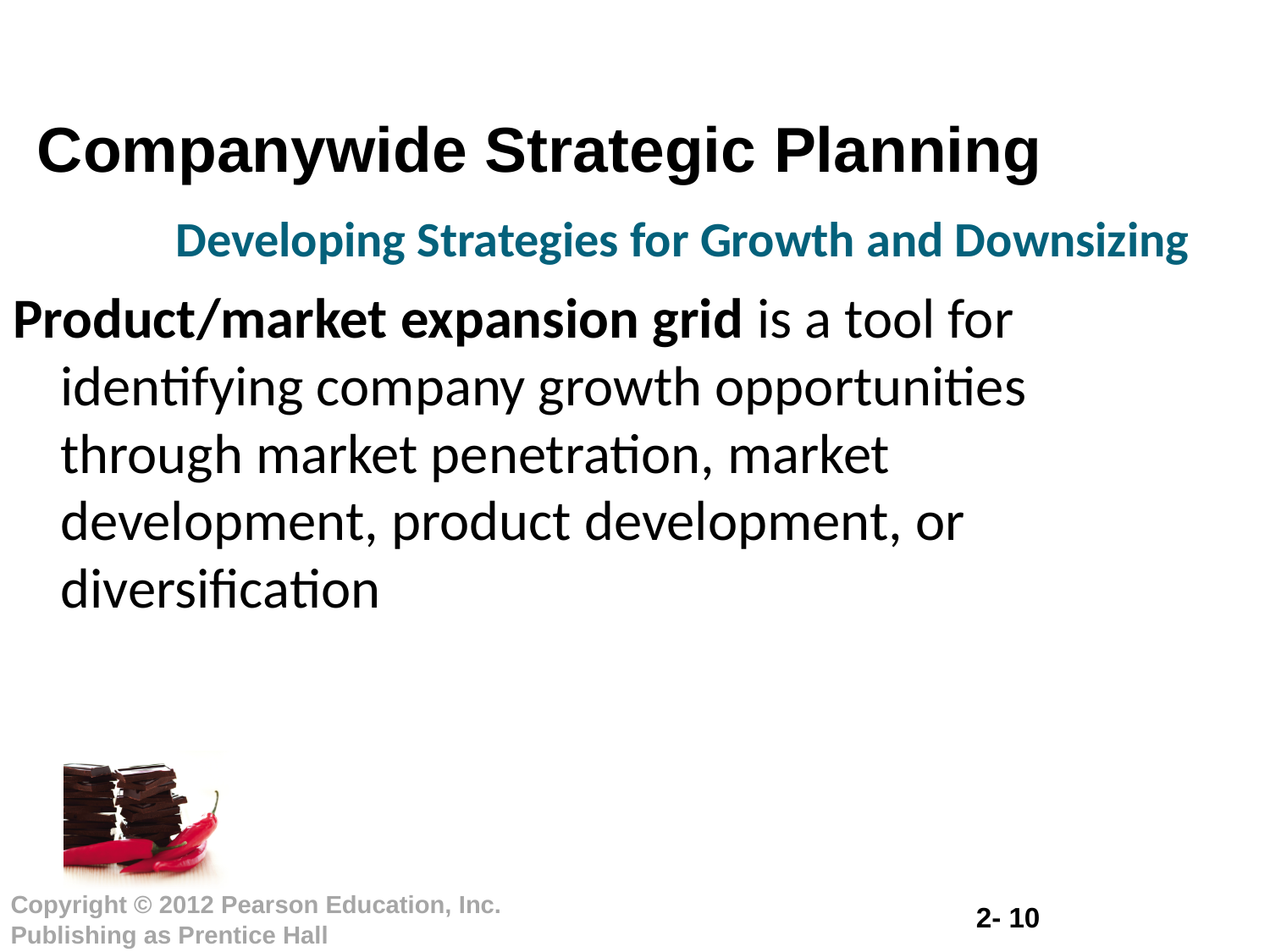

Companywide Strategic Planning
Developing Strategies for Growth and Downsizing

Product/market expansion grid is a tool for identifying company growth opportunities through market penetration, market development, product development, or diversification